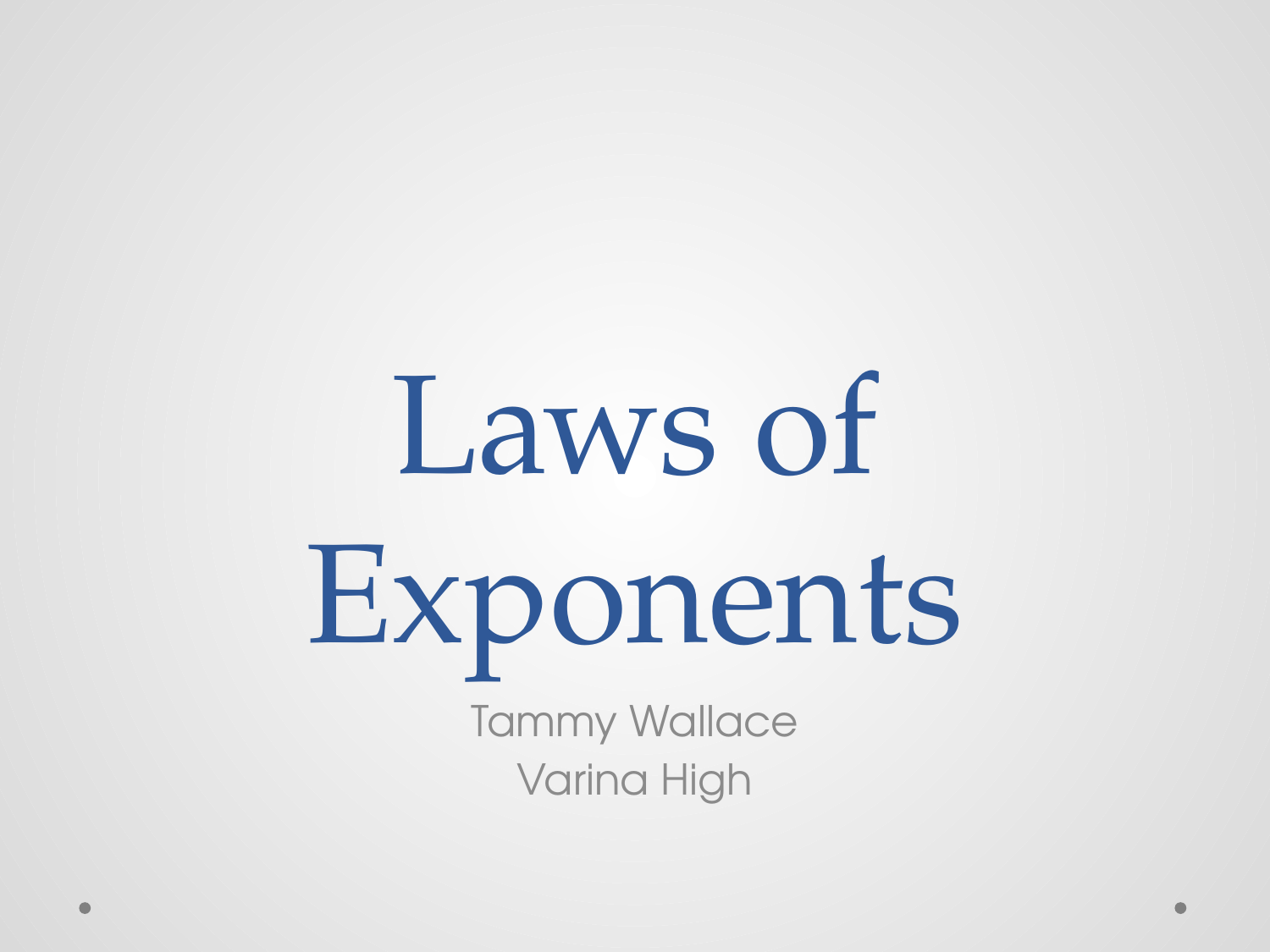

# Laws of Exponents
Tammy Wallace
Varina High